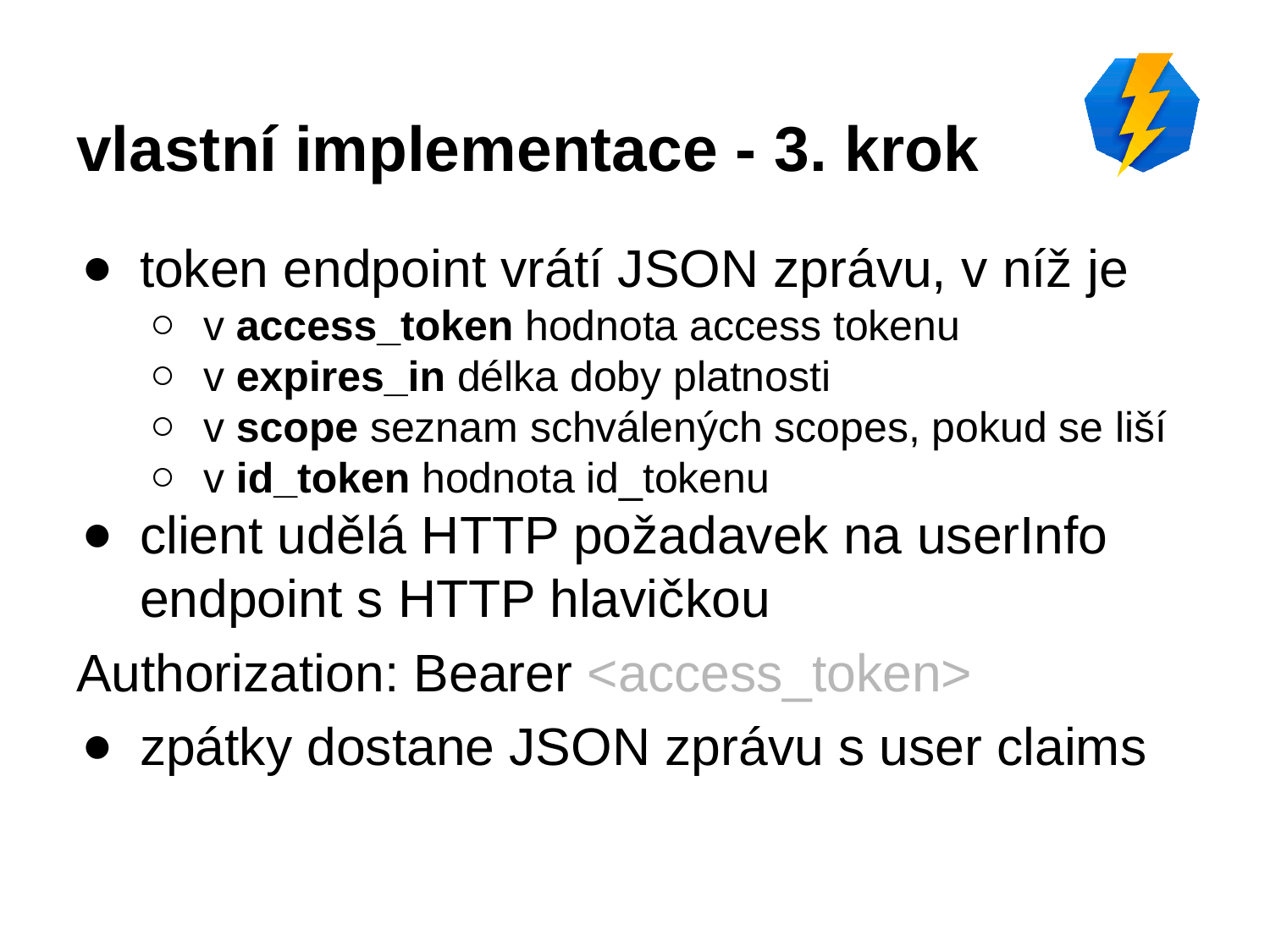

# vlastní implementace - 3. krok
token endpoint vrátí JSON zprávu, v níž je
v access_token hodnota access tokenu
v expires_in délka doby platnosti
v scope seznam schválených scopes, pokud se liší
v id_token hodnota id_tokenu
client udělá HTTP požadavek na userInfo endpoint s HTTP hlavičkou
Authorization: Bearer <access_token>
zpátky dostane JSON zprávu s user claims